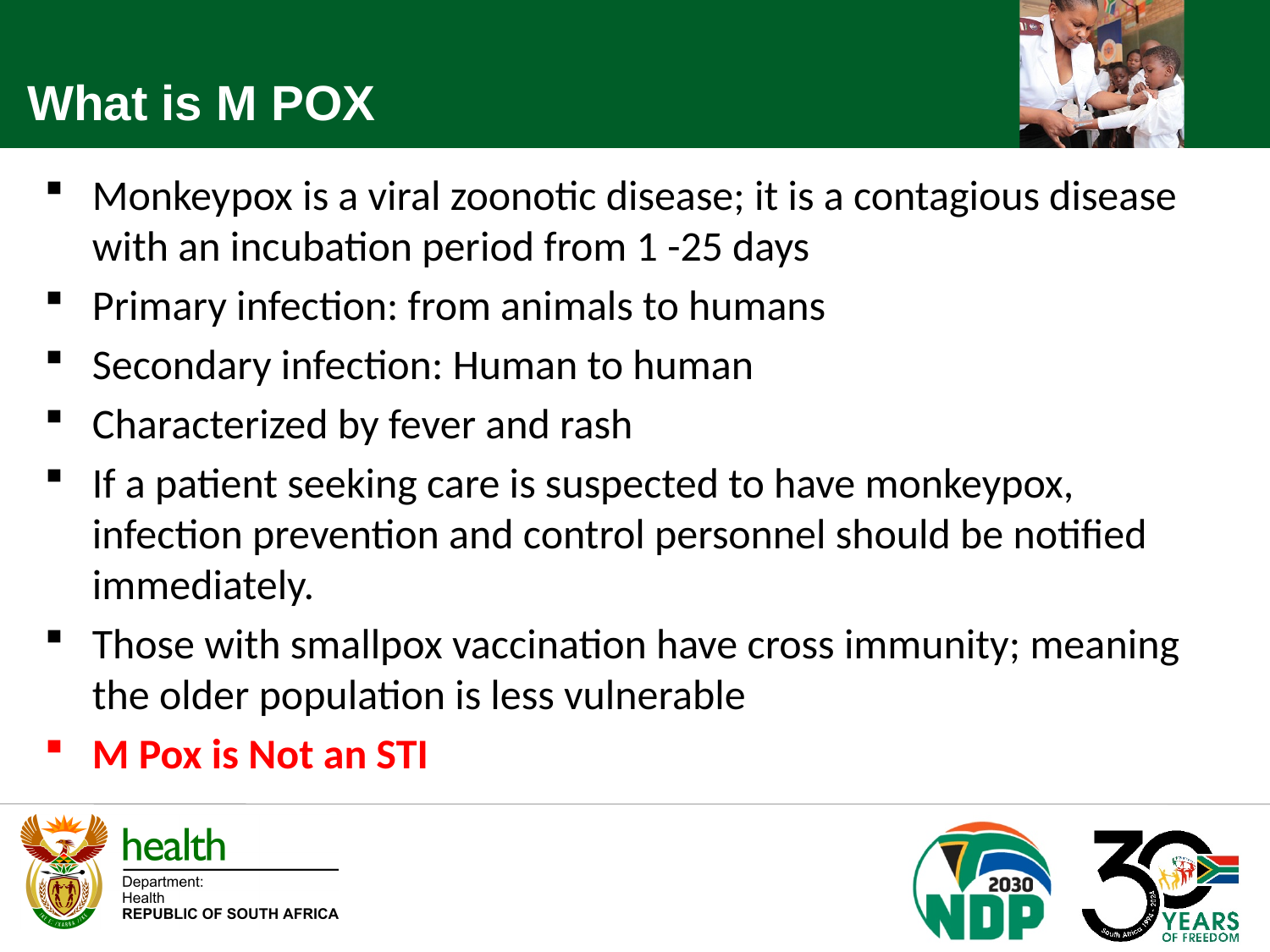

What is M POX
Monkeypox is a viral zoonotic disease; it is a contagious disease with an incubation period from 1 -25 days
Primary infection: from animals to humans
Secondary infection: Human to human
Characterized by fever and rash
If a patient seeking care is suspected to have monkeypox, infection prevention and control personnel should be notified immediately.
Those with smallpox vaccination have cross immunity; meaning the older population is less vulnerable
M Pox is Not an STI